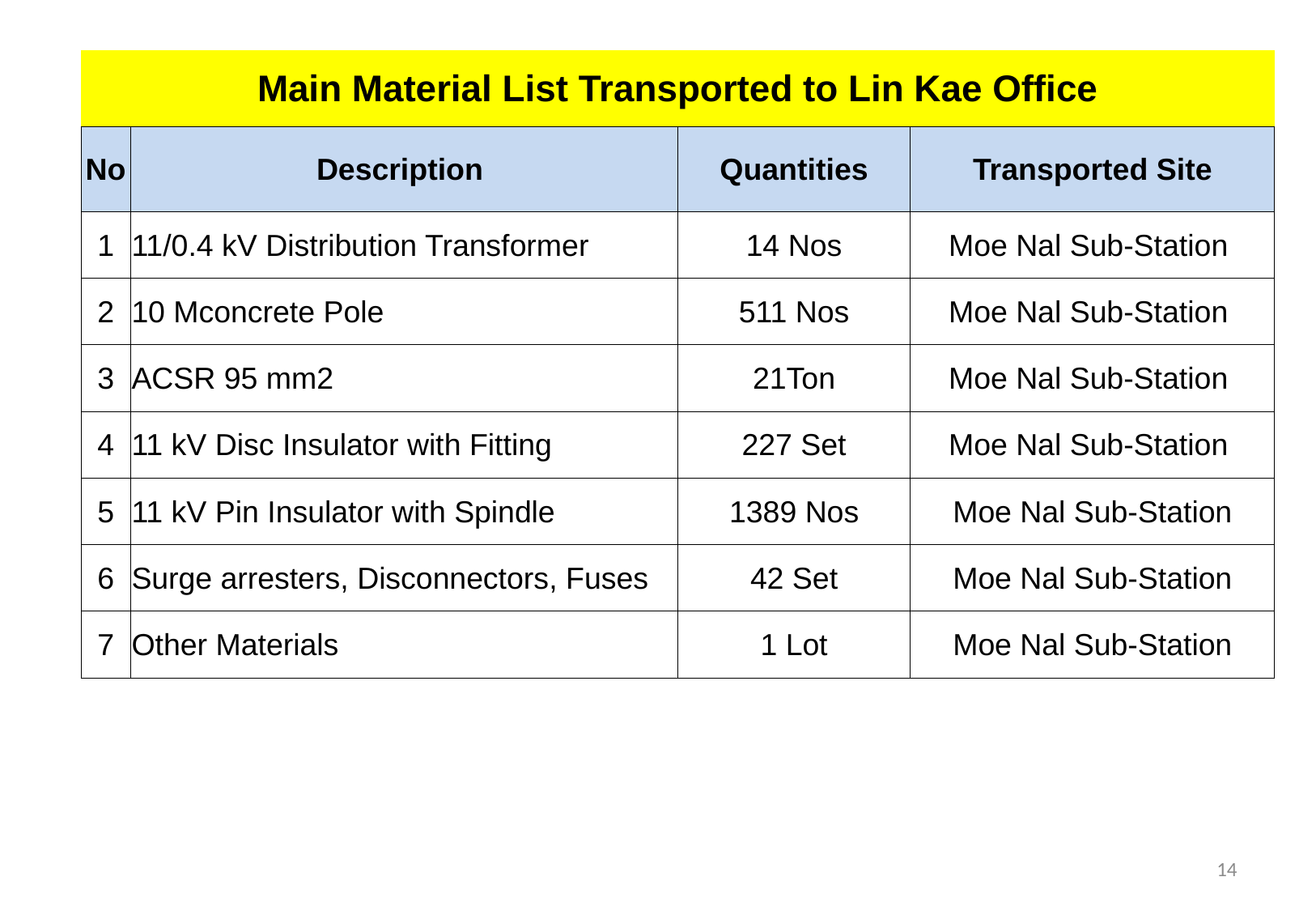

| Main Material List Transported to Lin Kae Office |  |  |  |
| --- | --- | --- | --- |
| No | Description | Quantities | Transported Site |
| 1 | 11/0.4 kV Distribution Transformer | 14 Nos | Moe Nal Sub-Station |
| 2 | 10 Mconcrete Pole | 511 Nos | Moe Nal Sub-Station |
| 3 | ACSR 95 mm2 | 21Ton | Moe Nal Sub-Station |
| 4 | 11 kV Disc Insulator with Fitting | 227 Set | Moe Nal Sub-Station |
| 5 | 11 kV Pin Insulator with Spindle | 1389 Nos | Moe Nal Sub-Station |
| 6 | Surge arresters, Disconnectors, Fuses | 42 Set | Moe Nal Sub-Station |
| 7 | Other Materials | 1 Lot | Moe Nal Sub-Station |
14